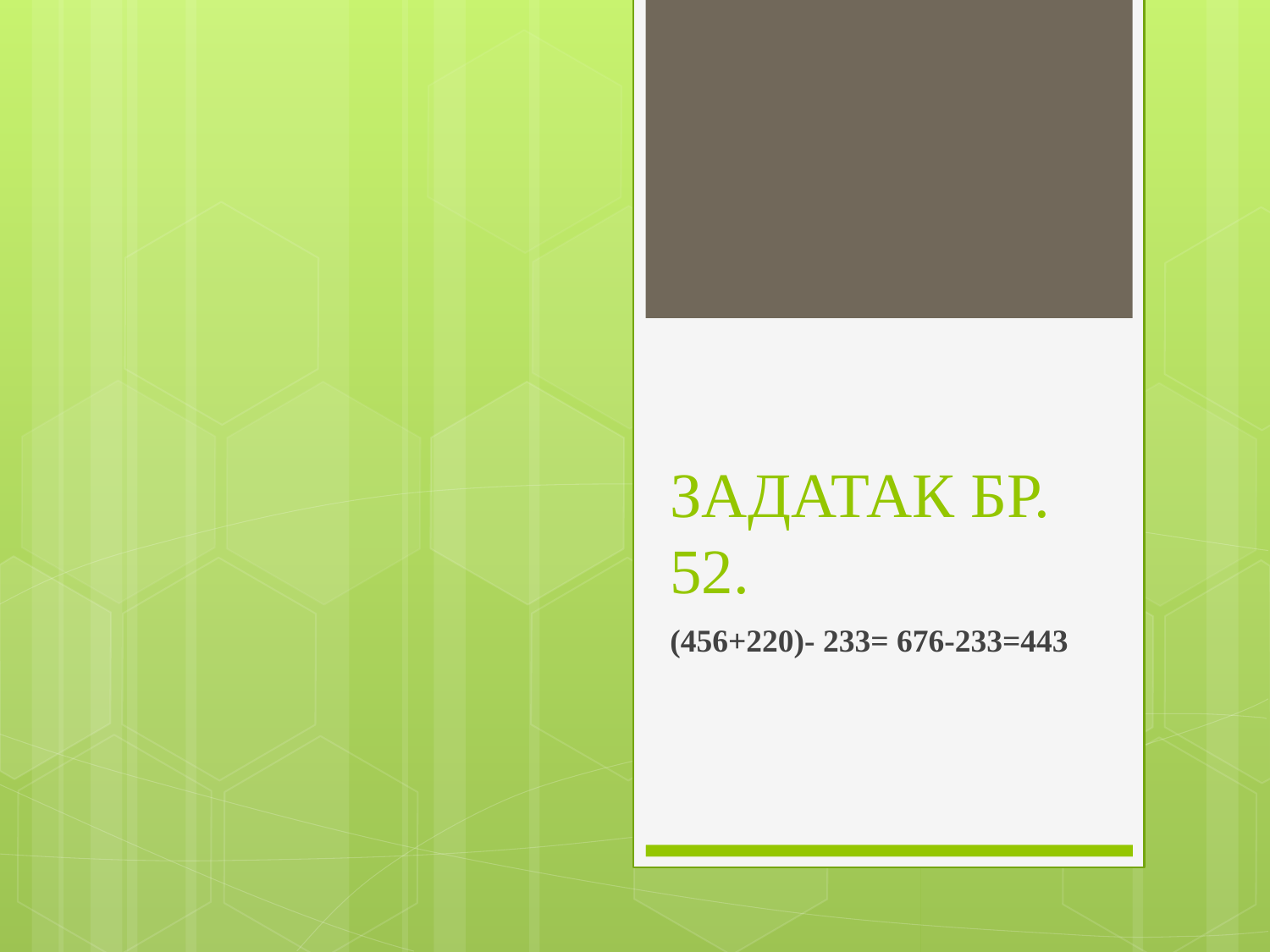

# ЗАДАТАК БР. 52.
(456+220)- 233= 676-233=443